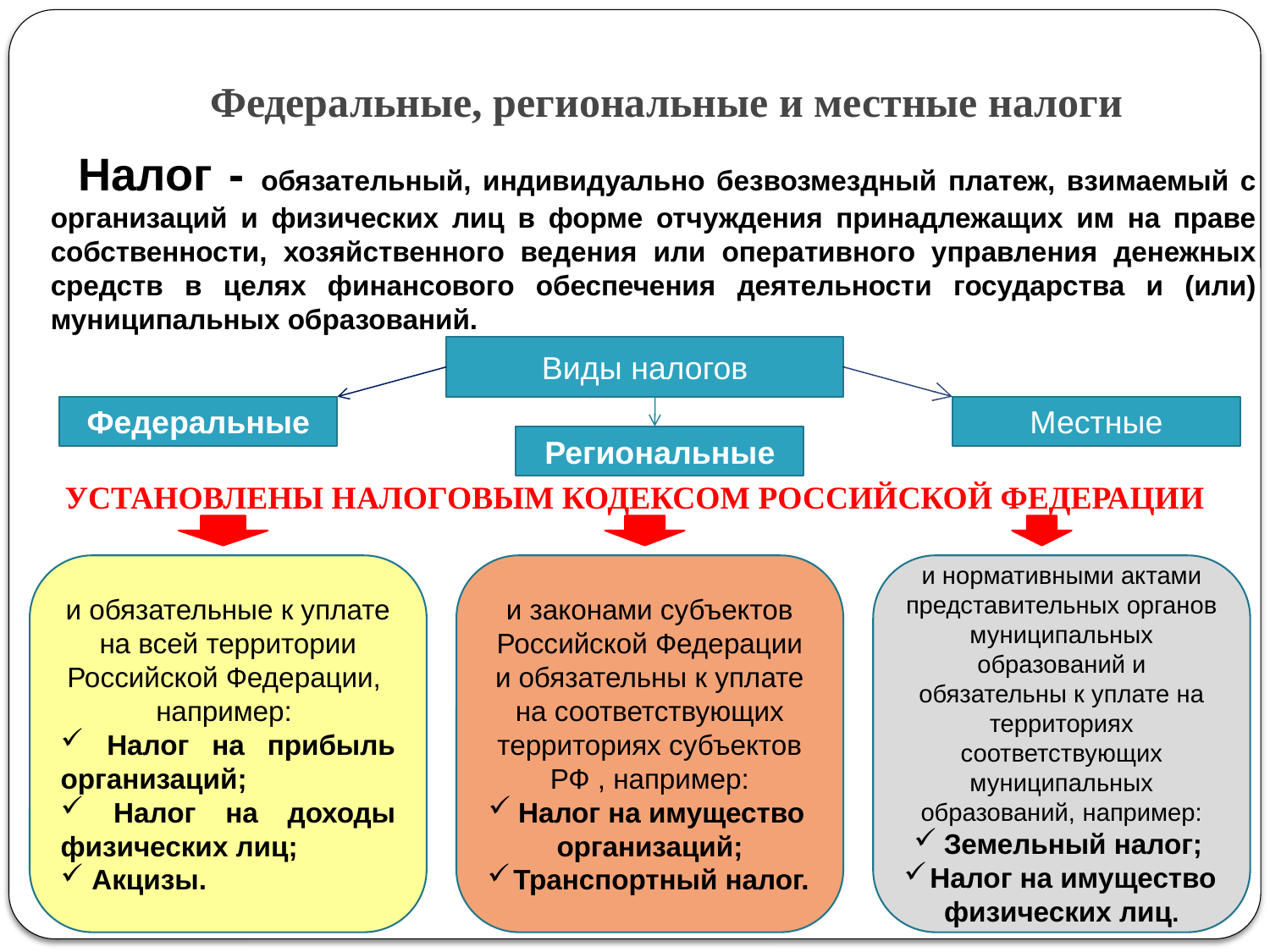

# Федеральные, региональные и местные налоги
    Налог - обязательный, индивидуально безвозмездный платеж, взимаемый с организаций и физических лиц в форме отчуждения принадлежащих им на праве собственности, хозяйственного ведения или оперативного управления денежных средств в целях финансового обеспечения деятельности государства и (или) муниципальных образований.

УСТАНОВЛЕНЫ НАЛОГОВЫМ КОДЕКСОМ РОССИЙСКОЙ ФЕДЕРАЦИИ

Виды налогов
Федеральные
Местные
Региональные

и обязательные к уплате на всей территории Российской Федерации,
например:
 Налог на прибыль организаций;
 Налог на доходы физических лиц;
 Акцизы.

и законами субъектов Российской Федерации и обязательны к уплате на соответствующих территориях субъектов РФ , например:
Налог на имущество организаций;
Транспортный налог.

и нормативными актами представительных органов муниципальных образований и обязательны к уплате на территориях соответствующих муниципальных образований, например:
Земельный налог;
Налог на имущество физических лиц.